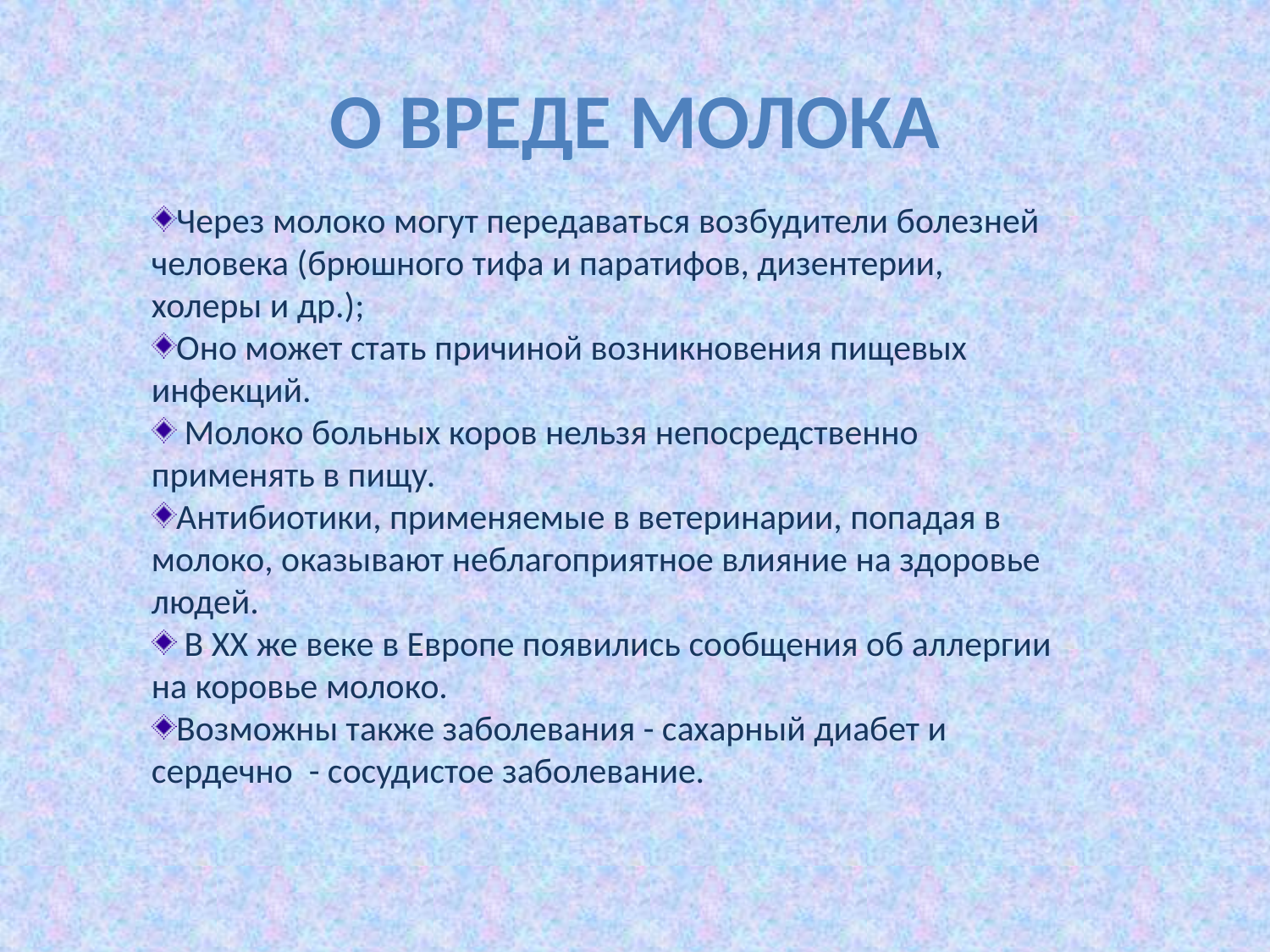

# О вреде молока
Через молоко могут передаваться возбудители болезней человека (брюшного тифа и паратифов, дизентерии, холеры и др.);
Оно может стать причиной возникновения пищевых инфекций.
 Молоко больных коров нельзя непосредственно применять в пищу.
Антибиотики, применяемые в ветеринарии, попадая в молоко, оказывают неблагоприятное влияние на здоровье людей.
 В XX же веке в Европе появились сообщения об аллергии на коровье молоко.
Возможны также заболевания - сахарный диабет и сердечно  - сосудистое заболевание.